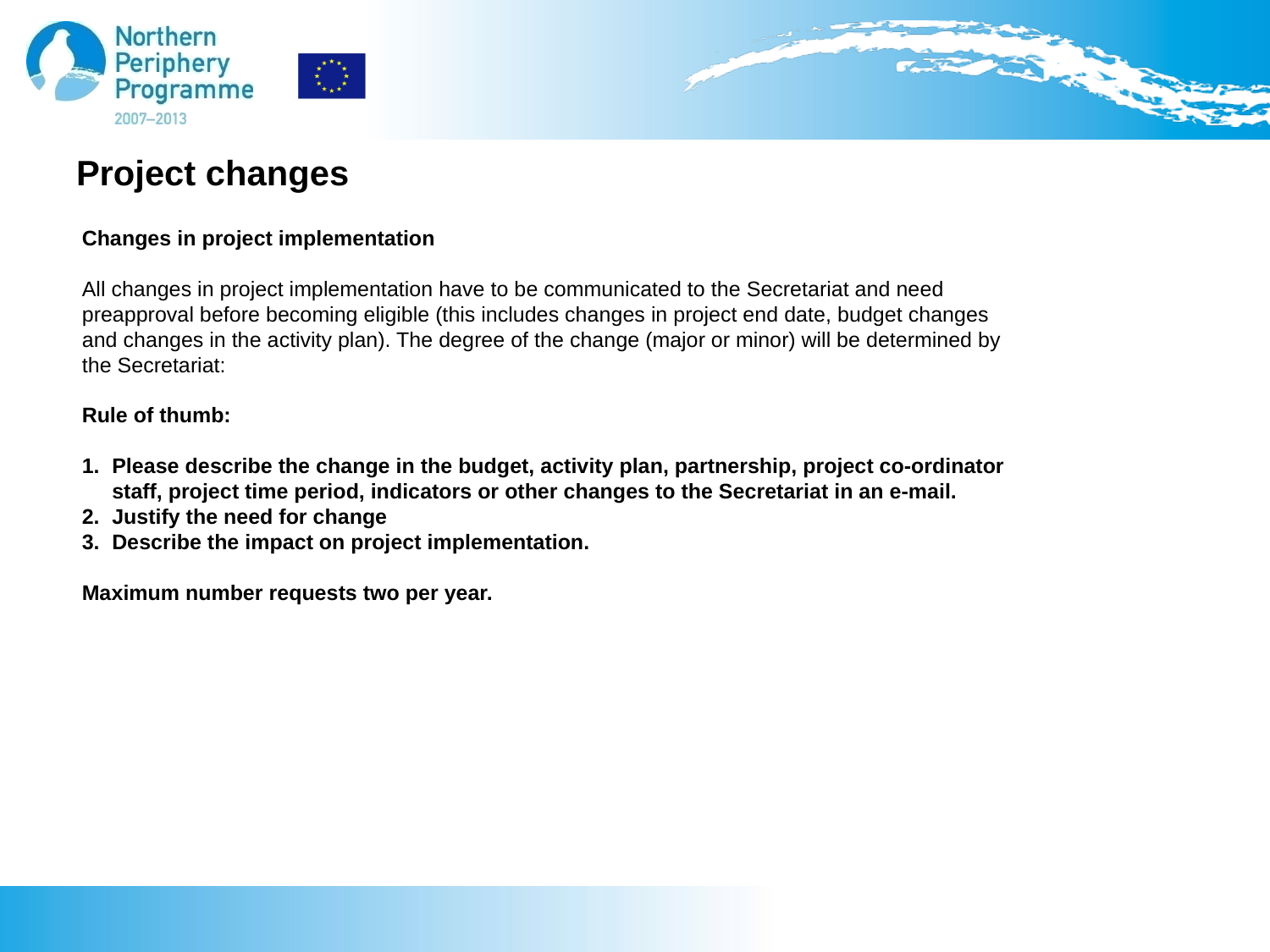

# Project changes
Changes in project implementation

All changes in project implementation have to be communicated to the Secretariat and need preapproval before becoming eligible (this includes changes in project end date, budget changes and changes in the activity plan). The degree of the change (major or minor) will be determined by the Secretariat:

Rule of thumb:

Please describe the change in the budget, activity plan, partnership, project co-ordinator staff, project time period, indicators or other changes to the Secretariat in an e-mail.
Justify the need for change
Describe the impact on project implementation.

Maximum number requests two per year.